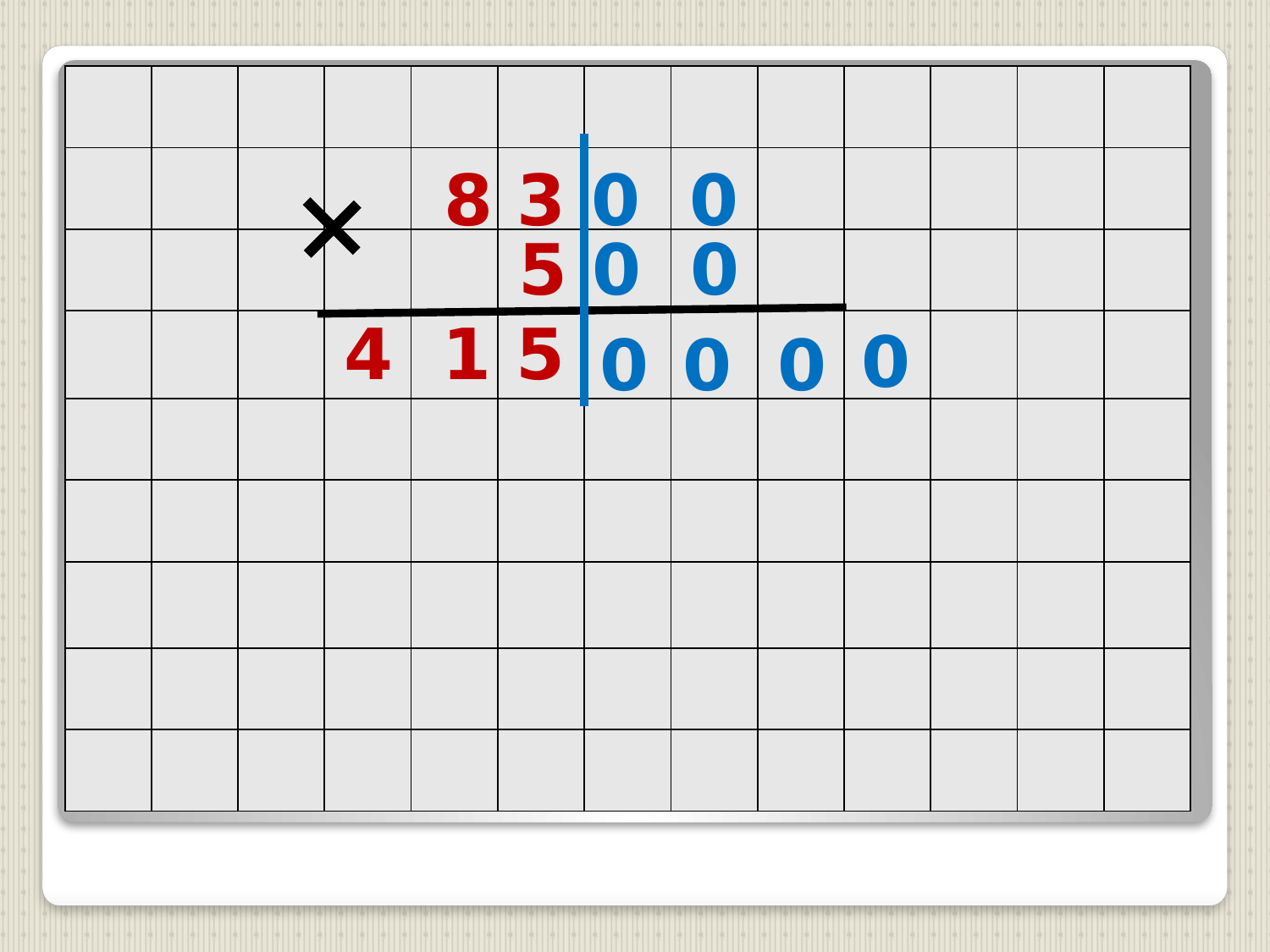

|  |  |  |  |  |  |  |  |  |  |  |  |  |
| --- | --- | --- | --- | --- | --- | --- | --- | --- | --- | --- | --- | --- |
|  |  |  |  |  |  |  |  |  |  |  |  |  |
|  |  |  |  |  |  |  |  |  |  |  |  |  |
|  |  |  |  |  |  |  |  |  |  |  |  |  |
|  |  |  |  |  |  |  |  |  |  |  |  |  |
|  |  |  |  |  |  |  |  |  |  |  |  |  |
|  |  |  |  |  |  |  |  |  |  |  |  |  |
|  |  |  |  |  |  |  |  |  |  |  |  |  |
|  |  |  |  |  |  |  |  |  |  |  |  |  |
 8 3 0  0

5 0  0
4  1 5

0
0
0
0